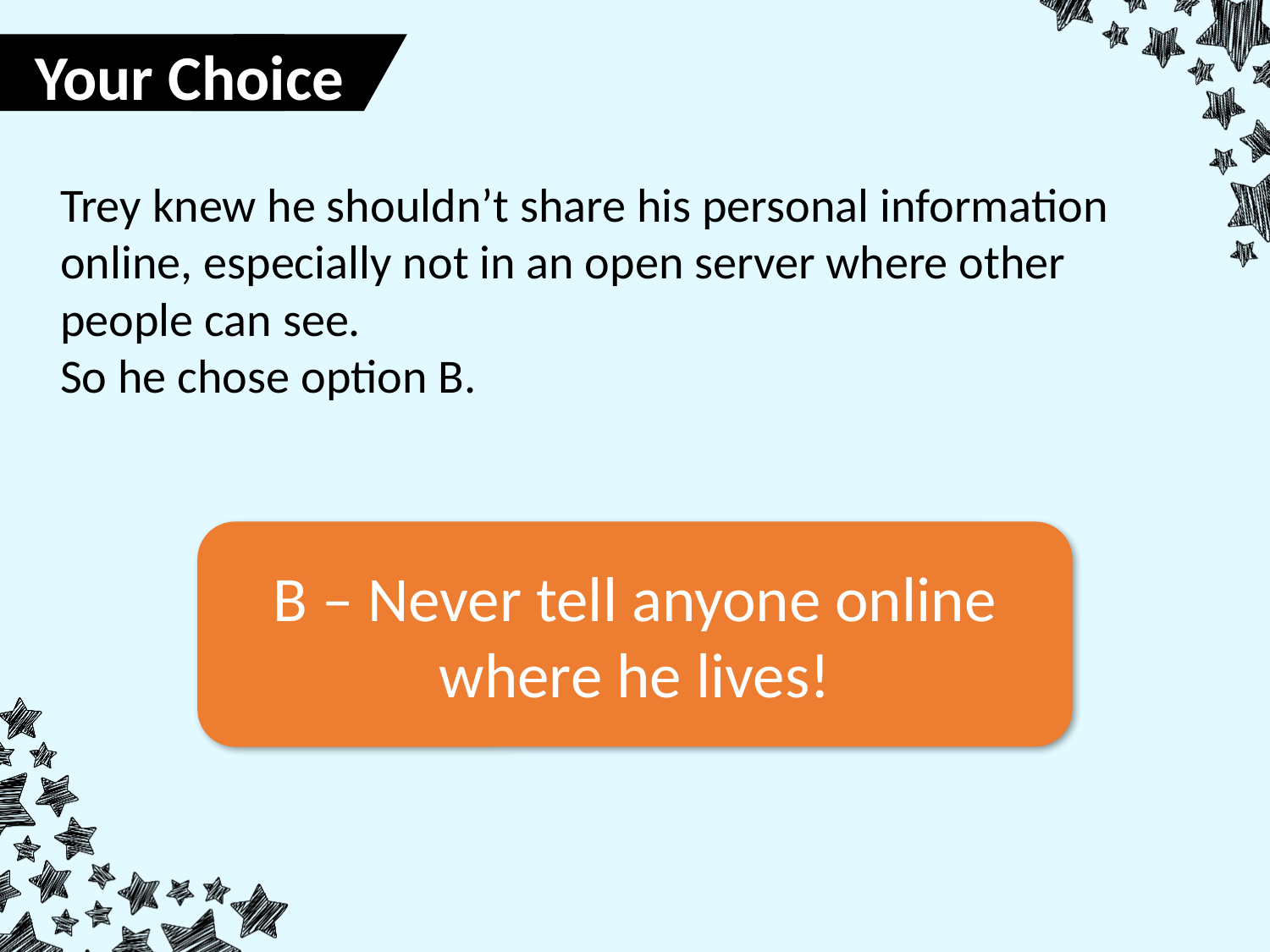

Your Choice

Trey knew he shouldn’t share his personal information online, especially not in an open server where other people can see.
So he chose option B.
B – Never tell anyone online where he lives!